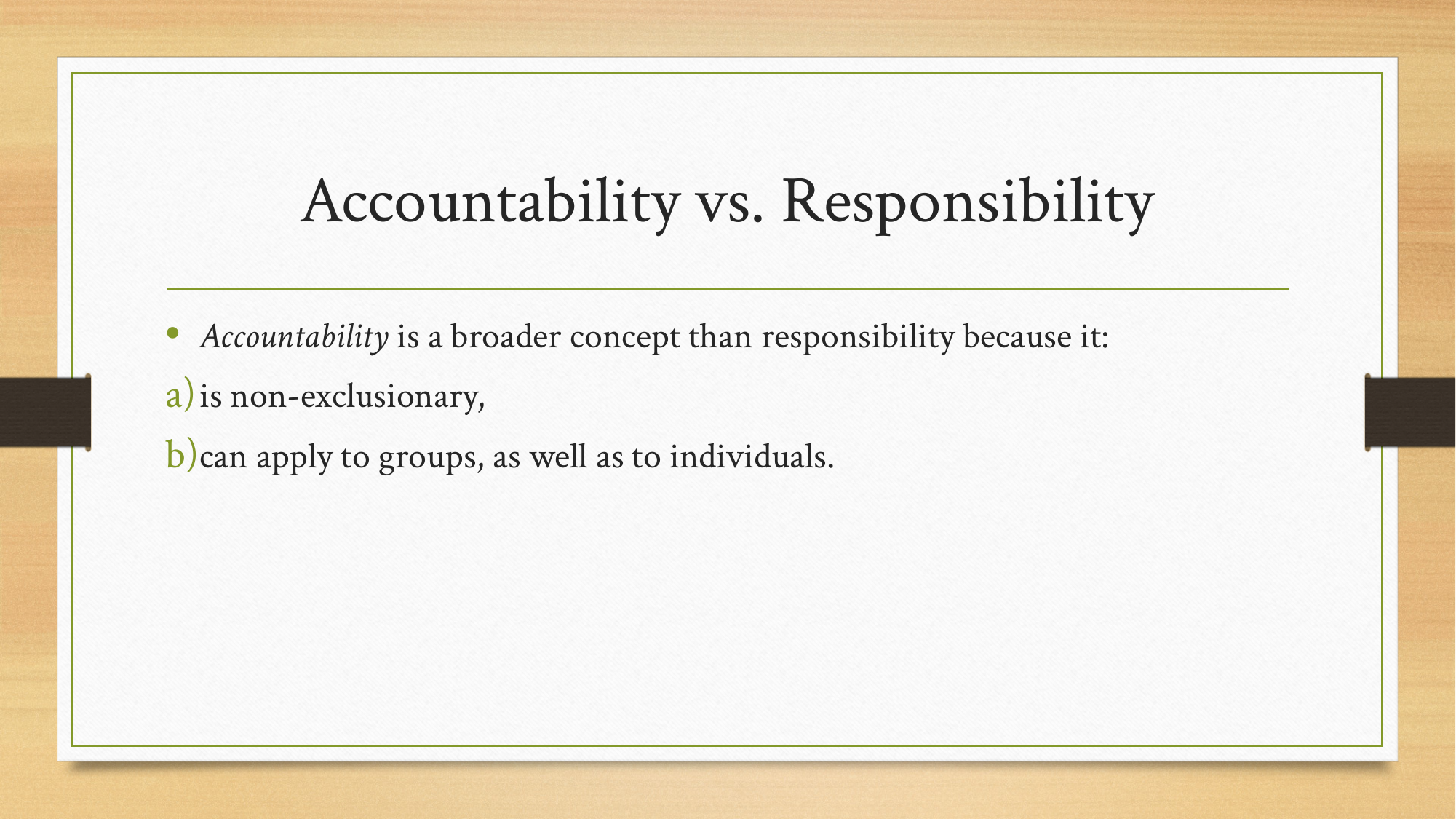

# Accountability vs. Responsibility
Accountability is a broader concept than responsibility because it:
is non-exclusionary,
can apply to groups, as well as to individuals.